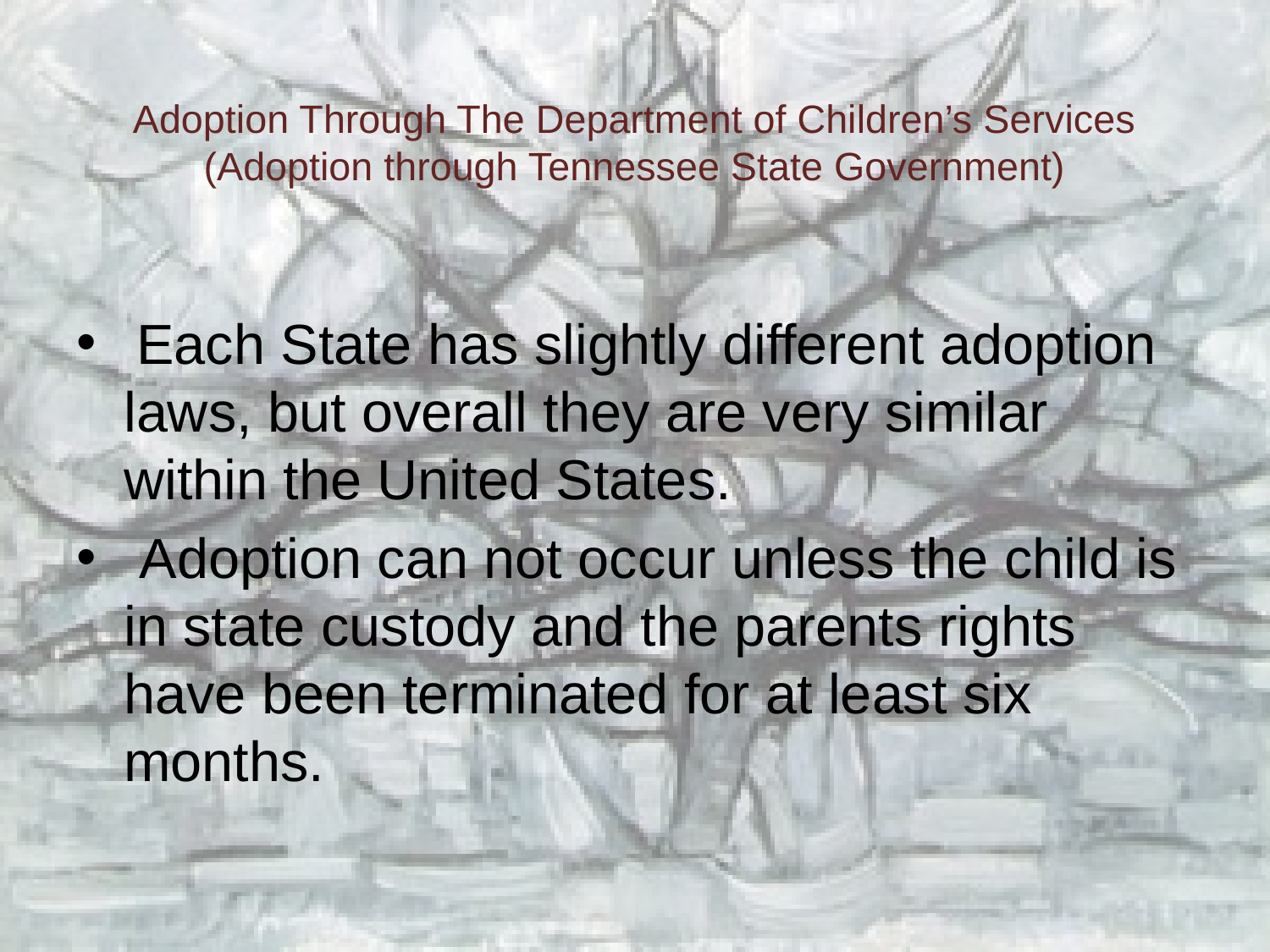

# Adoption Through The Department of Children’s Services (Adoption through Tennessee State Government)

 Each State has slightly different adoption laws, but overall they are very similar within the United States.
 Adoption can not occur unless the child is in state custody and the parents rights have been terminated for at least six months.